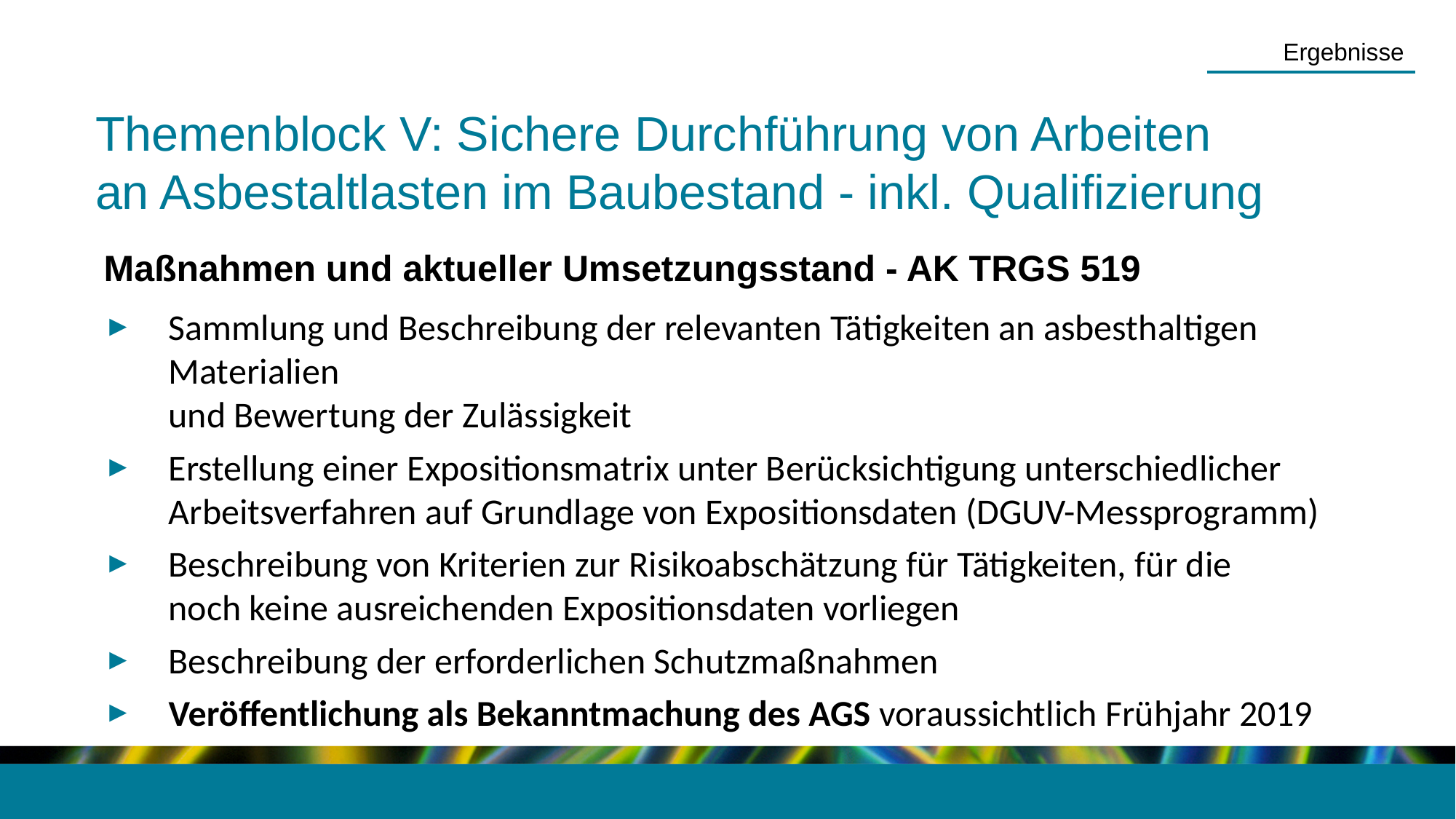

Ergebnisse
Themenblock V: Sichere Durchführung von Arbeiten an Asbestaltlasten im Baubestand - inkl. Qualifizierung
Maßnahmen und aktueller Umsetzungsstand - AK TRGS 519
Sammlung und Beschreibung der relevanten Tätigkeiten an asbesthaltigen Materialien
und Bewertung der Zulässigkeit
Erstellung einer Expositionsmatrix unter Berücksichtigung unterschiedlicher Arbeitsverfahren auf Grundlage von Expositionsdaten (DGUV-Messprogramm)
Beschreibung von Kriterien zur Risikoabschätzung für Tätigkeiten, für die
noch keine ausreichenden Expositionsdaten vorliegen
Beschreibung der erforderlichen Schutzmaßnahmen
Veröffentlichung als Bekanntmachung des AGS voraussichtlich Frühjahr 2019